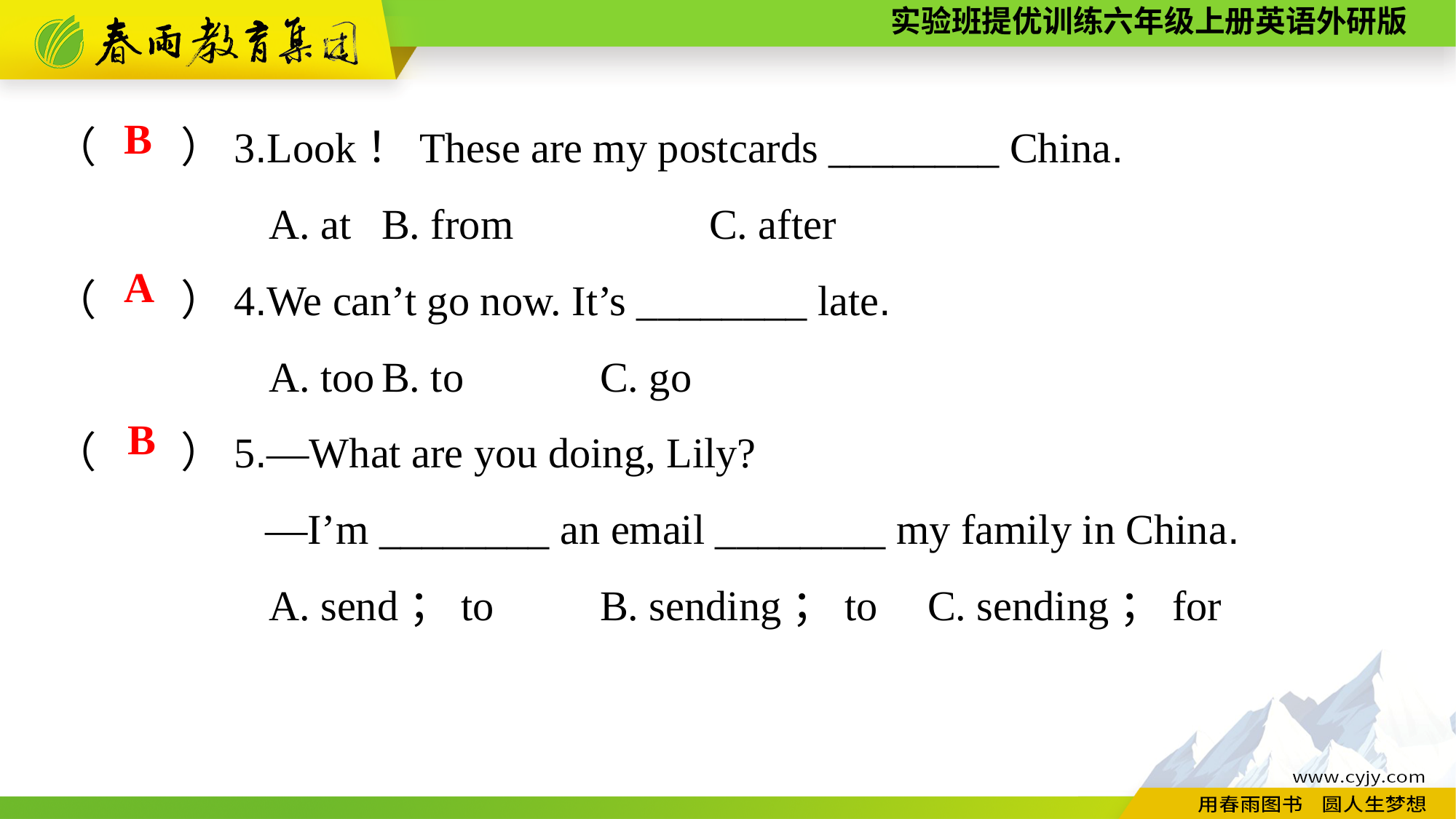

（　　）3.Look！These are my postcards ________ China.
A. at	B. from		C. after
（　　）4.We can’t go now. It’s ________ late.
A. too	B. to		C. go
（　　）5.—What are you doing, Lily?
                    —I’m ________ an email ________ my family in China.
A. send；to	B. sending；to	C. sending；for
B
A
B